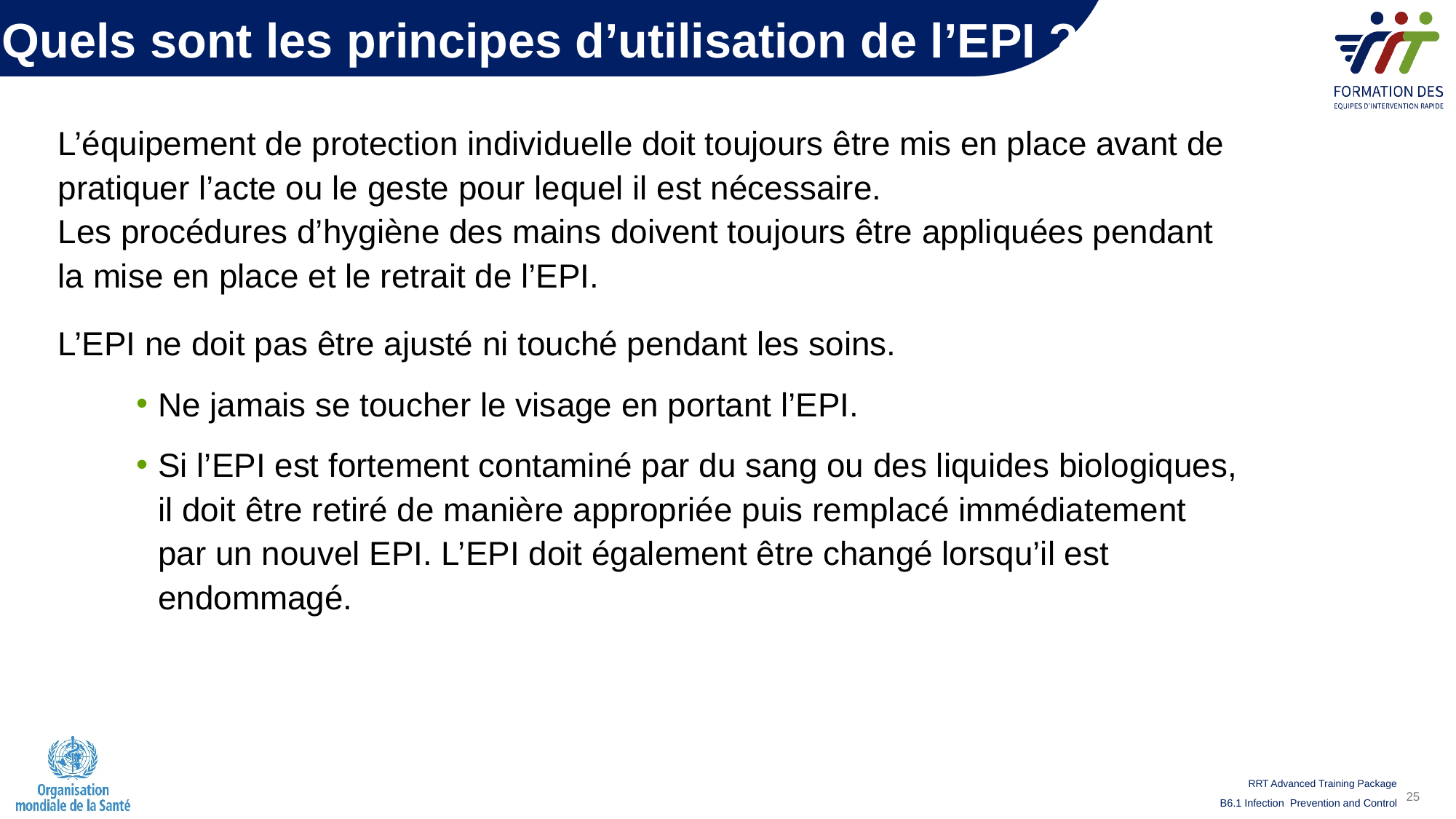

Quels sont les principes d’utilisation de l’EPI ?
L’équipement de protection individuelle doit toujours être mis en place avant de pratiquer l’acte ou le geste pour lequel il est nécessaire.
Les procédures d’hygiène des mains doivent toujours être appliquées pendant la mise en place et le retrait de l’EPI.
L’EPI ne doit pas être ajusté ni touché pendant les soins.
Ne jamais se toucher le visage en portant l’EPI.
Si l’EPI est fortement contaminé par du sang ou des liquides biologiques, il doit être retiré de manière appropriée puis remplacé immédiatement par un nouvel EPI. L’EPI doit également être changé lorsqu’il est endommagé.